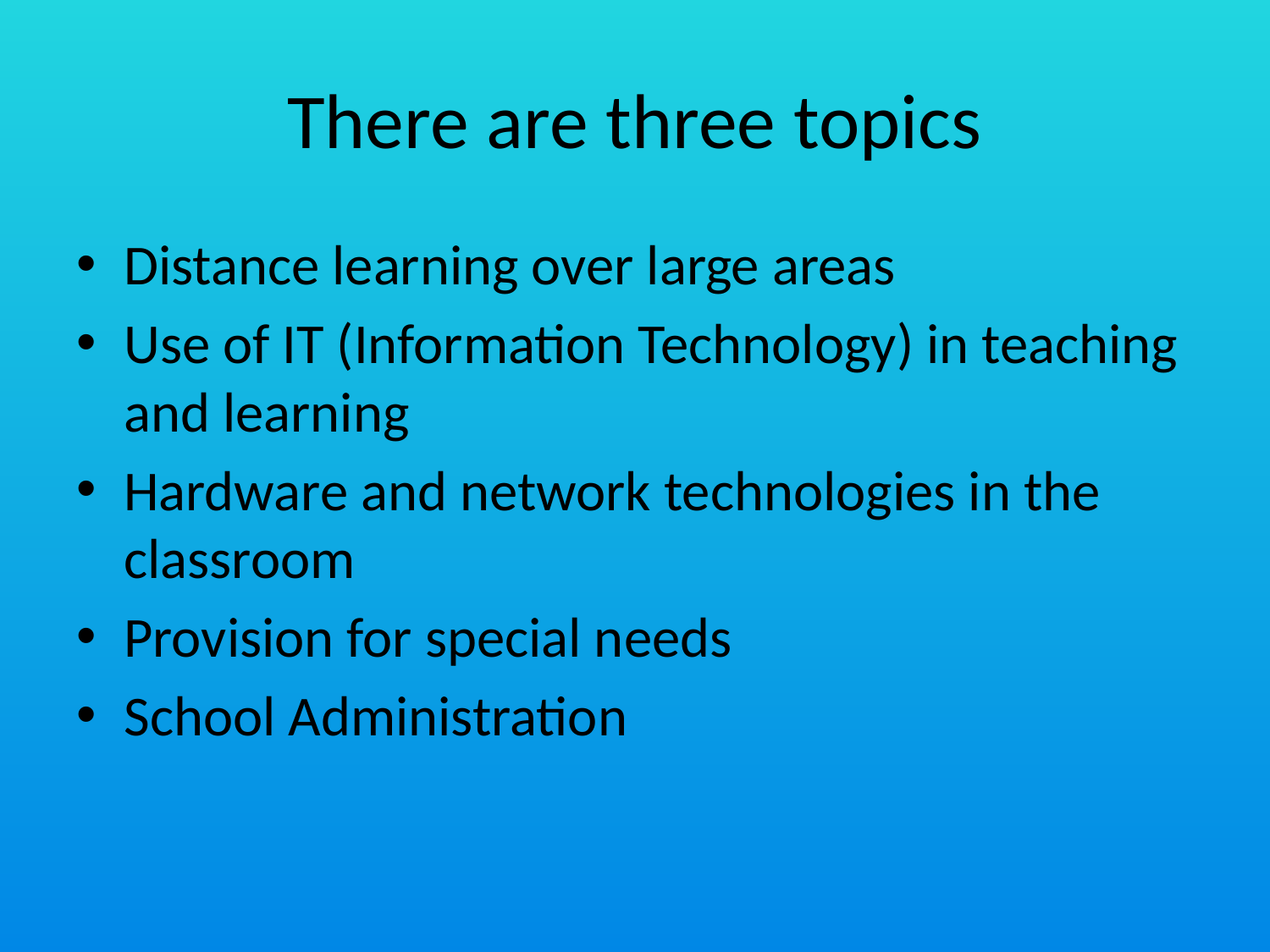

# There are three topics
Distance learning over large areas
Use of IT (Information Technology) in teaching and learning
Hardware and network technologies in the classroom
Provision for special needs
School Administration